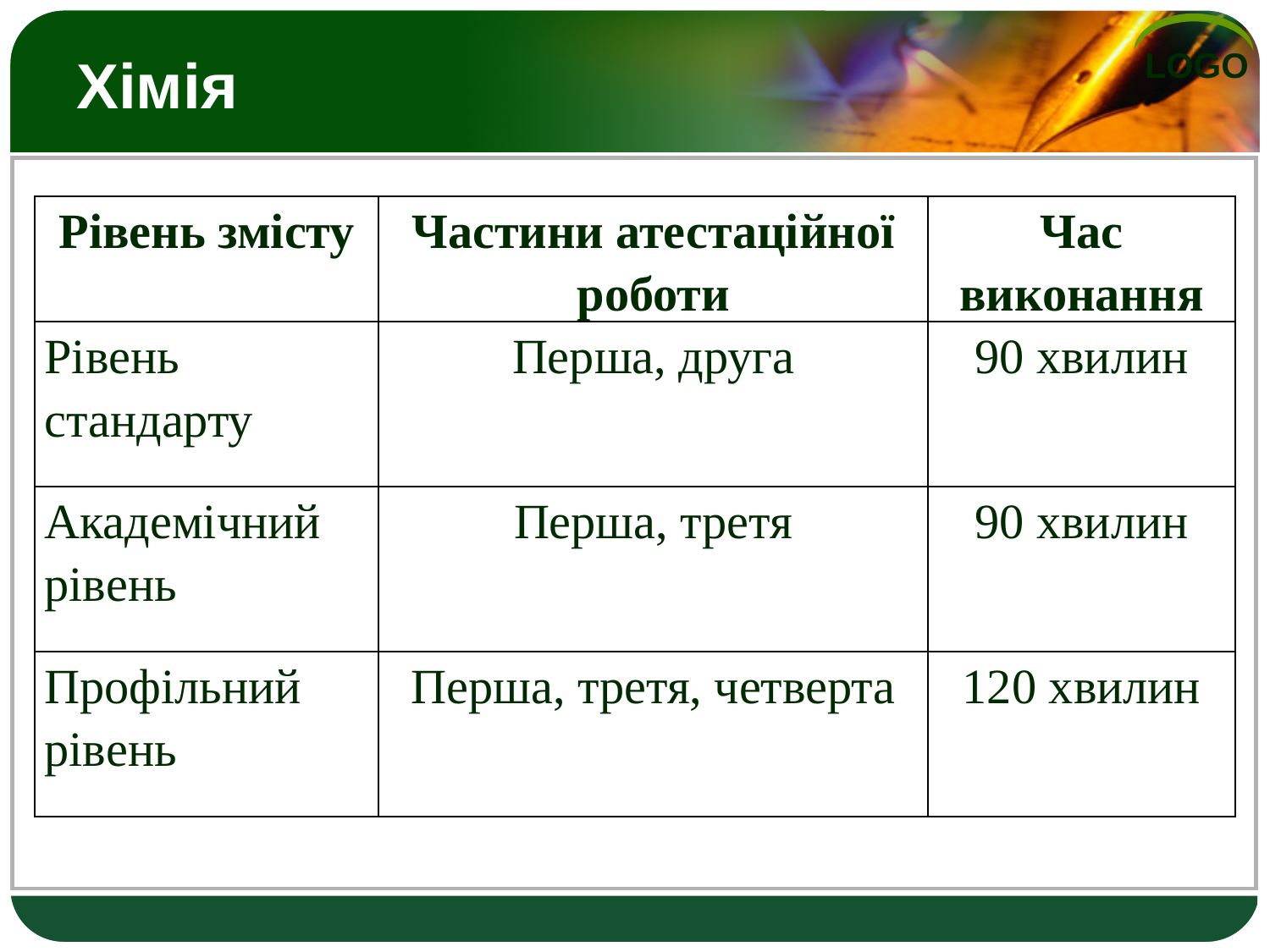

# Хімія
| Рівень змісту | Частини атестаційної роботи | Час виконання |
| --- | --- | --- |
| Рівень стандарту | Перша, друга | 90 хвилин |
| Академічний рівень | Перша, третя | 90 хвилин |
| Профільний рівень | Перша, третя, четверта | 120 хвилин |